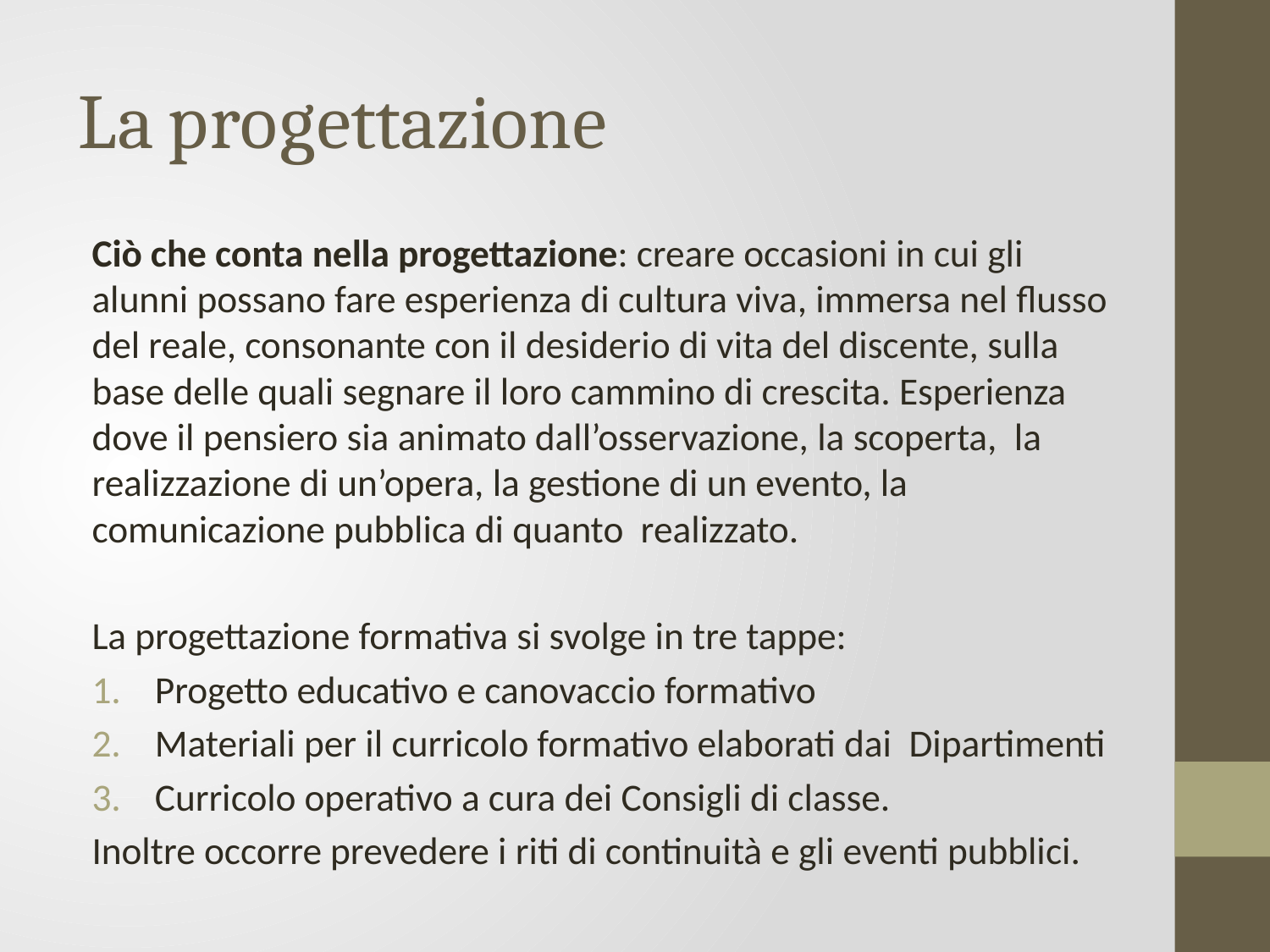

# La progettazione
Ciò che conta nella progettazione: creare occasioni in cui gli alunni possano fare esperienza di cultura viva, immersa nel flusso del reale, consonante con il desiderio di vita del discente, sulla base delle quali segnare il loro cammino di crescita. Esperienza dove il pensiero sia animato dall’osservazione, la scoperta,  la realizzazione di un’opera, la gestione di un evento, la comunicazione pubblica di quanto  realizzato.

La progettazione formativa si svolge in tre tappe:
Progetto educativo e canovaccio formativo
Materiali per il curricolo formativo elaborati dai  Dipartimenti
Curricolo operativo a cura dei Consigli di classe.
Inoltre occorre prevedere i riti di continuità e gli eventi pubblici.